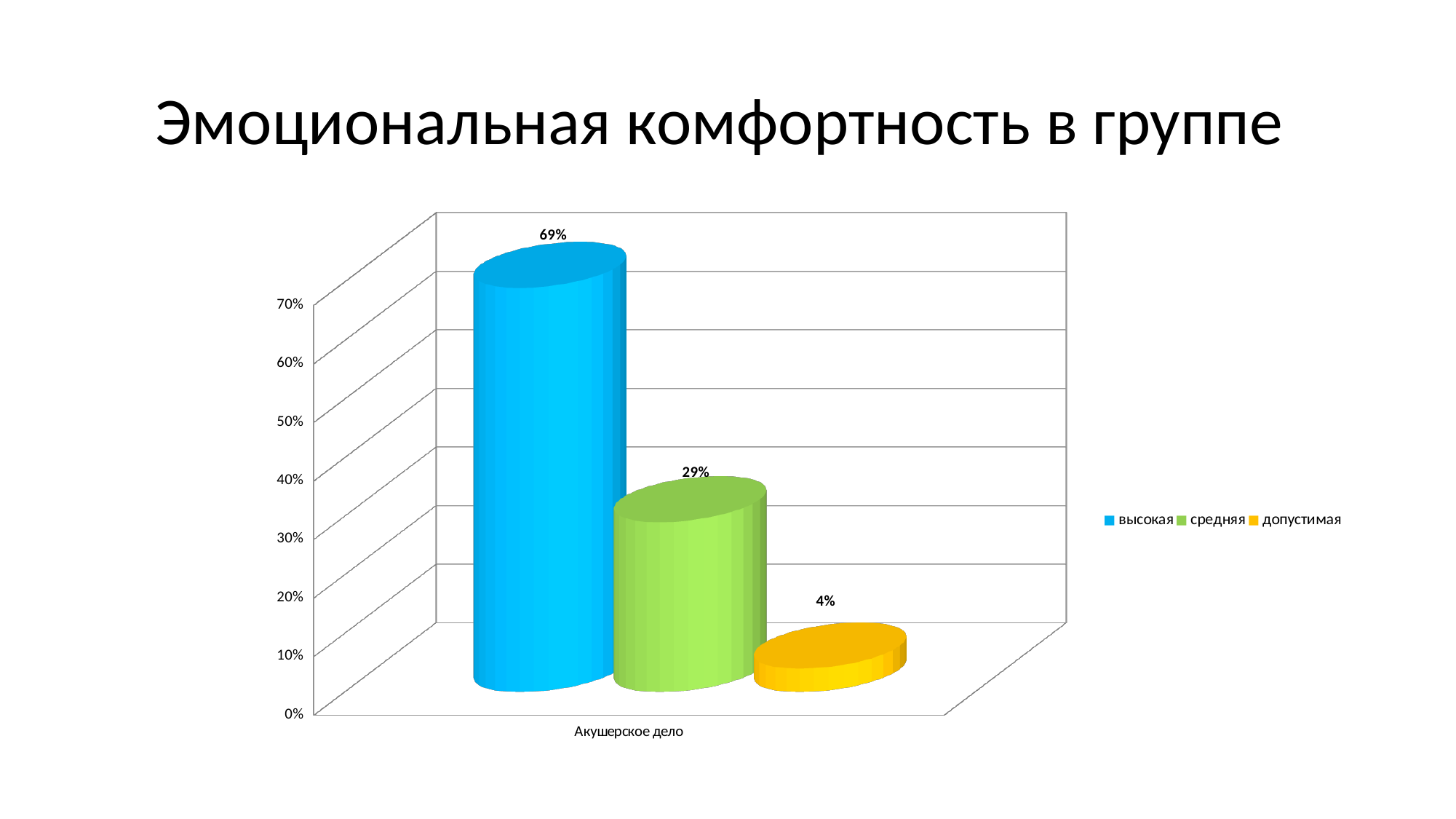

# Эмоциональная комфортность в группе

[unsupported chart]